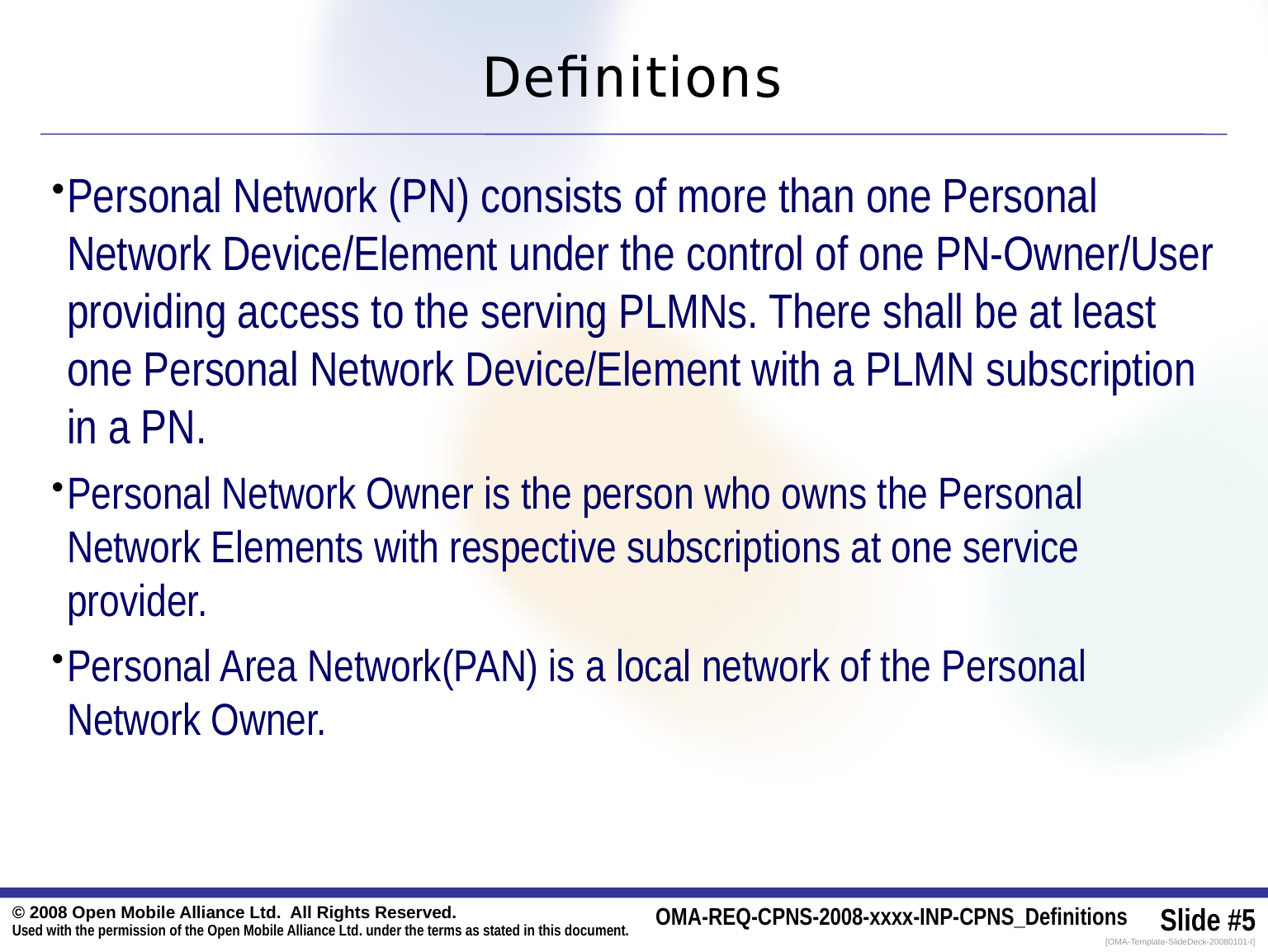

# Definitions
Personal Network (PN) consists of more than one Personal Network Device/Element under the control of one PN-Owner/User providing access to the serving PLMNs. There shall be at least one Personal Network Device/Element with a PLMN subscription in a PN.
Personal Network Owner is the person who owns the Personal Network Elements with respective subscriptions at one service provider.
Personal Area Network(PAN) is a local network of the Personal Network Owner.